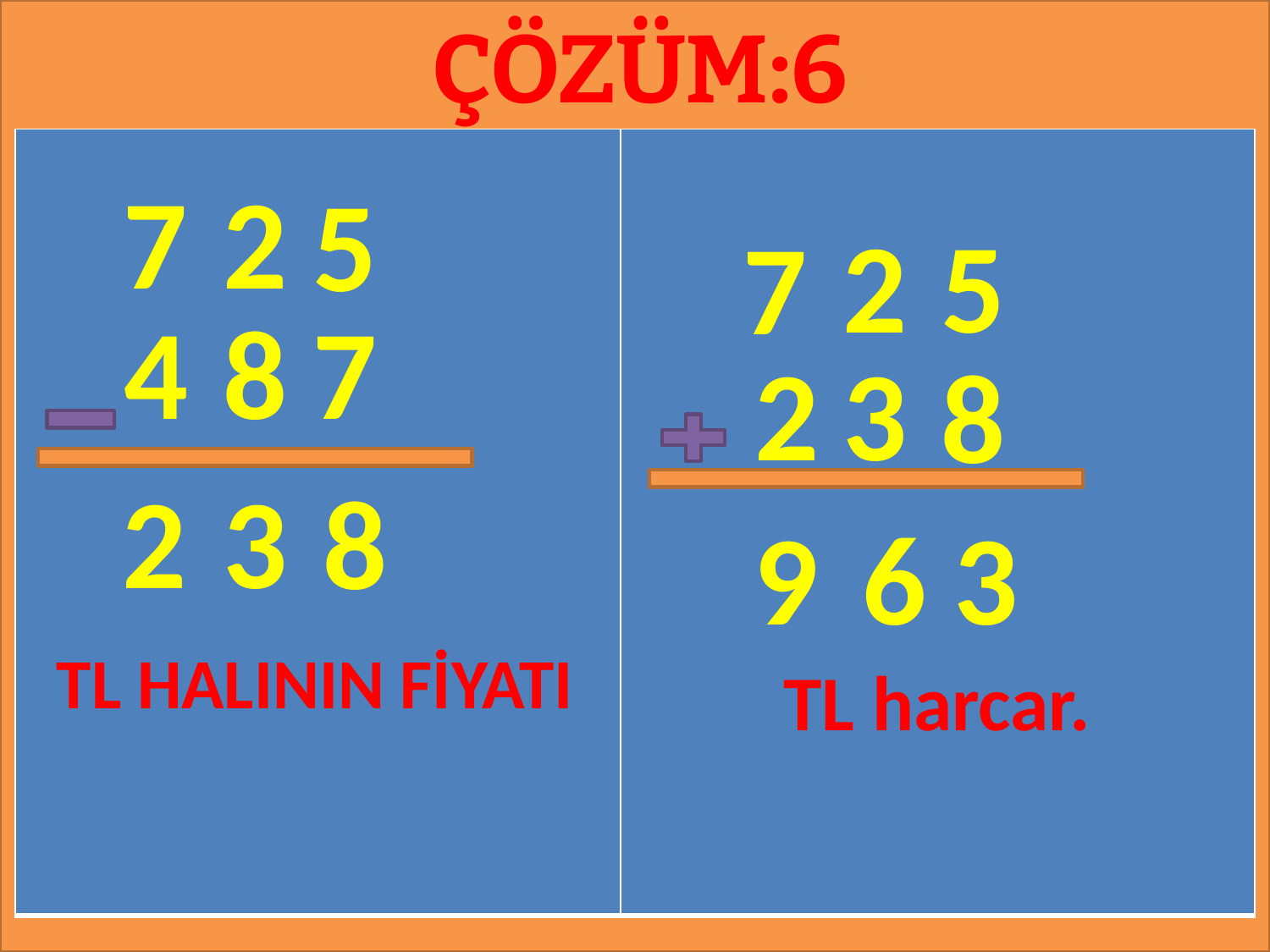

ÇÖZÜM:6
#
|  |  |
| --- | --- |
2
7
5
5
2
7
4
8
7
2
3
8

2
3
8
3
9
6
TL HALININ FİYATI
TL harcar.